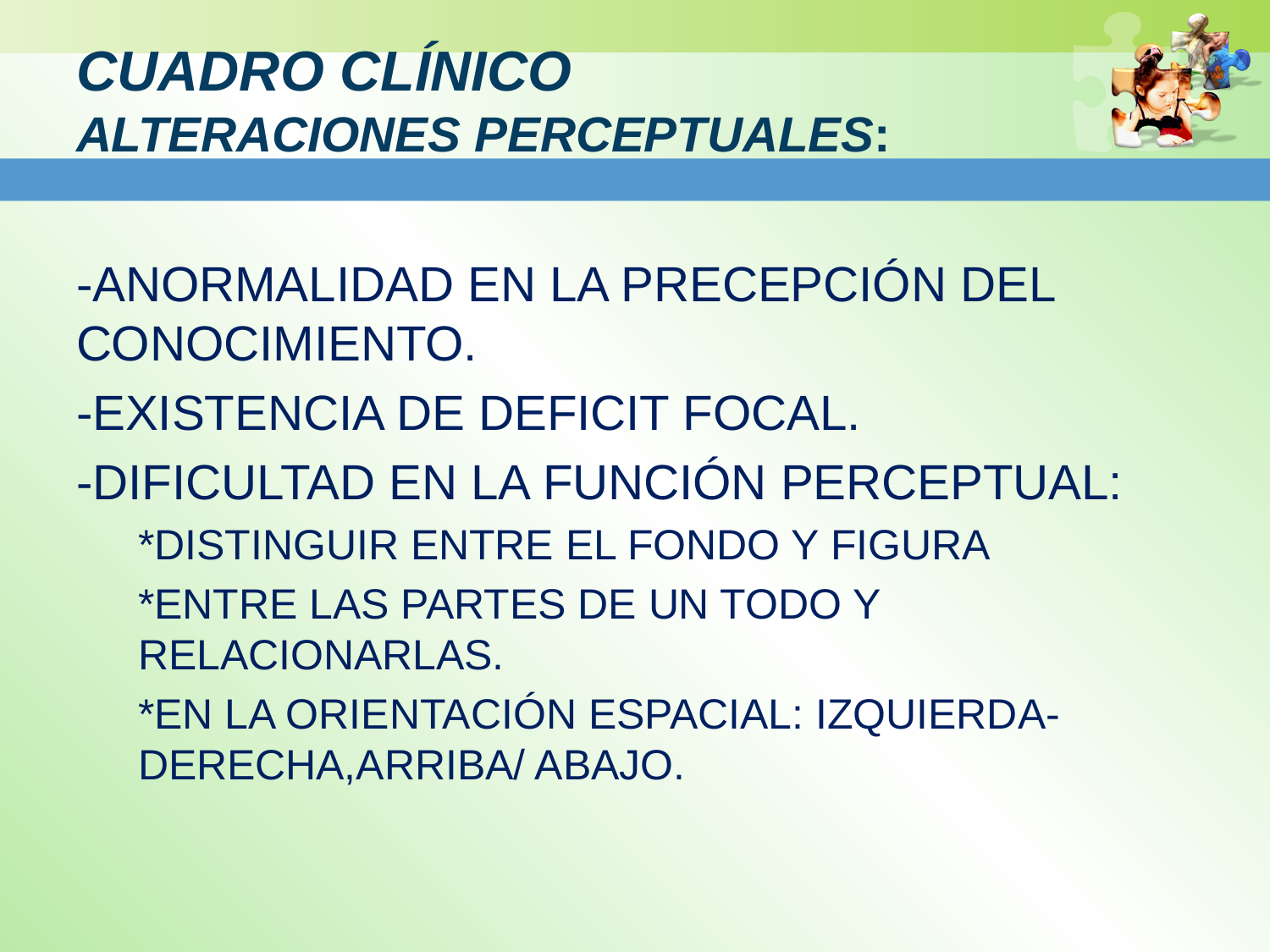

# CUADRO CLÍNICO ALTERACIONES PERCEPTUALES:
-ANORMALIDAD EN LA PRECEPCIÓN DEL CONOCIMIENTO.
-EXISTENCIA DE DEFICIT FOCAL.
-DIFICULTAD EN LA FUNCIÓN PERCEPTUAL:
*DISTINGUIR ENTRE EL FONDO Y FIGURA
*ENTRE LAS PARTES DE UN TODO Y RELACIONARLAS.
*EN LA ORIENTACIÓN ESPACIAL: IZQUIERDA-DERECHA,ARRIBA/ ABAJO.